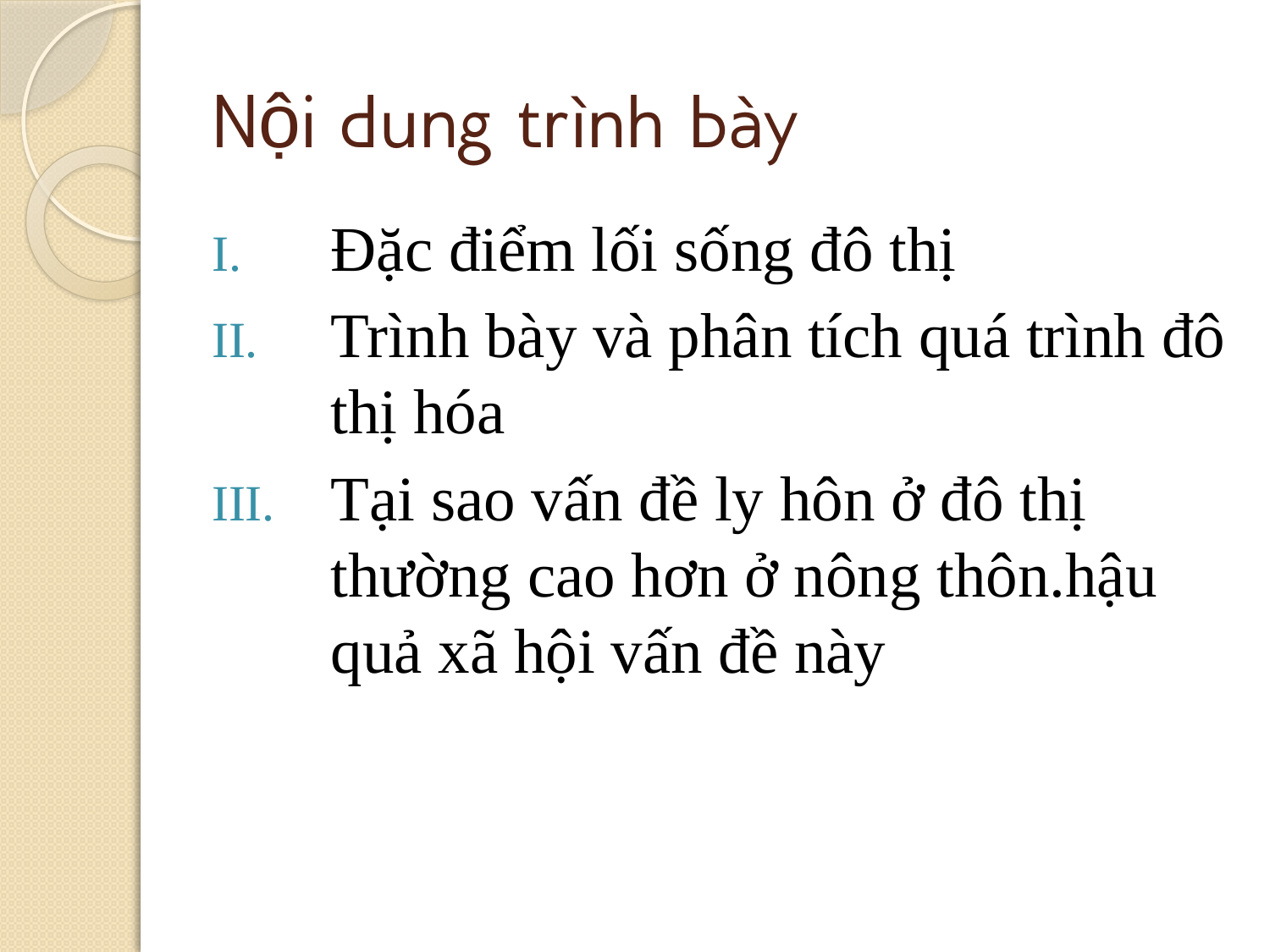

# Nội dung trình bày
Đặc điểm lối sống đô thị
Trình bày và phân tích quá trình đô thị hóa
Tại sao vấn đề ly hôn ở đô thị thường cao hơn ở nông thôn.hậu quả xã hội vấn đề này